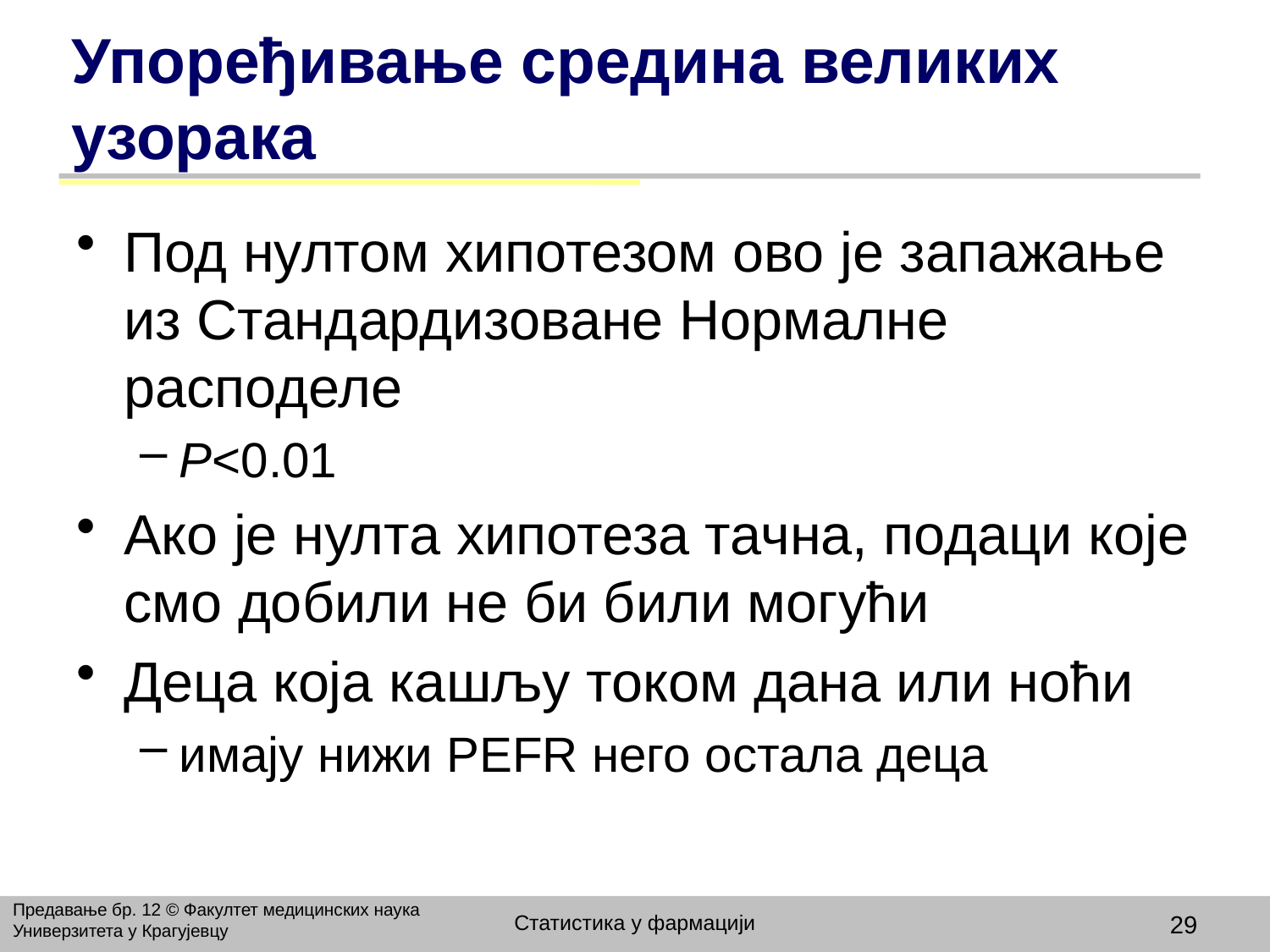

# Упоређивање средина великих узорака
Под нултом хипотезом ово је запажање из Стандардизоване Нормалне расподеле
P<0.01
Aко је нулта хипотеза тачна, подаци које смо добили не би били могући
Деца која кашљу током дана или ноћи
имају нижи PEFR него остала деца
Предавање бр. 12 © Факултет медицинских наука Универзитета у Крагујевцу
Статистика у фармацији
29